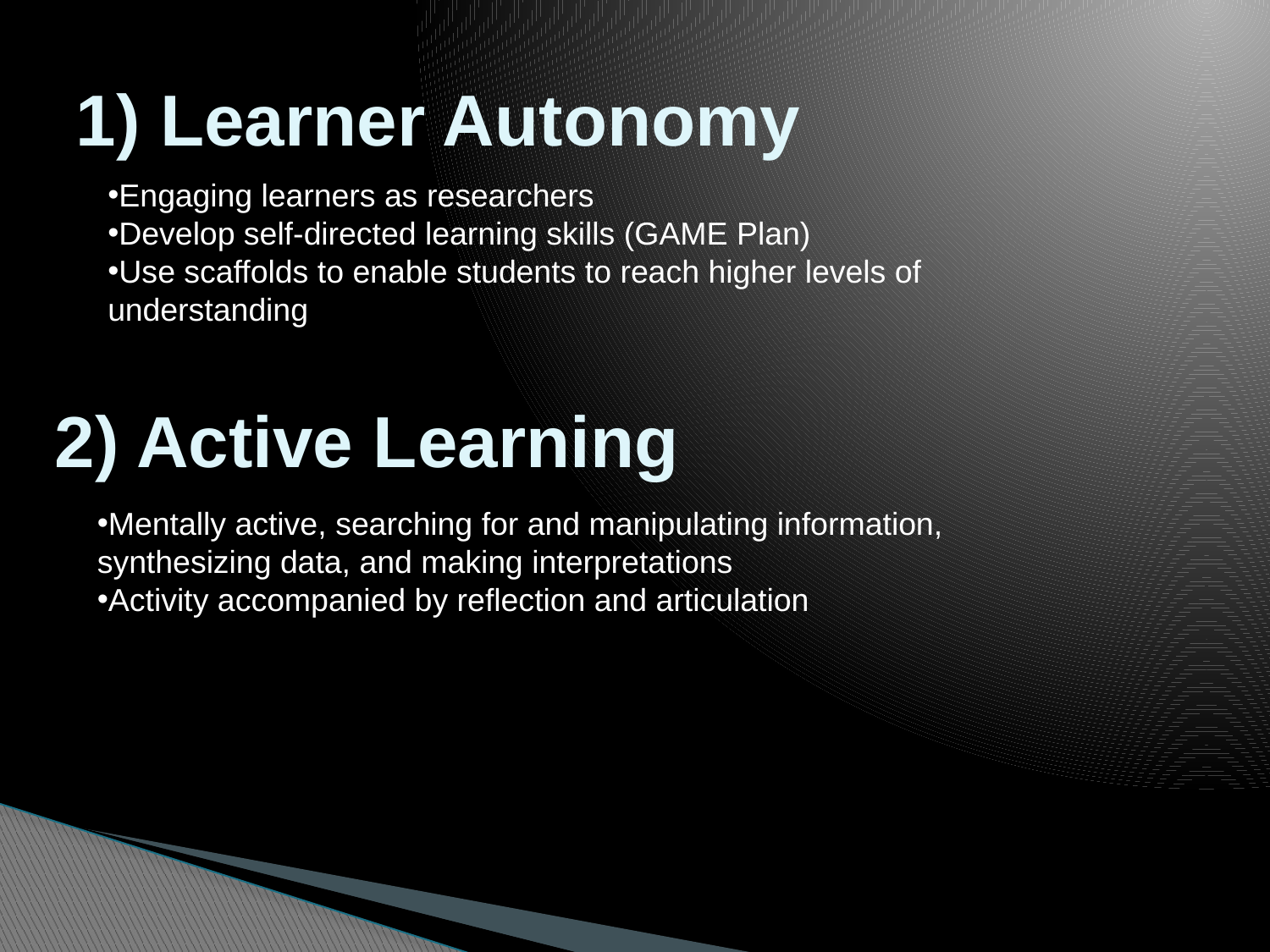

# 1) Learner Autonomy
Engaging learners as researchers
Develop self-directed learning skills (GAME Plan)
Use scaffolds to enable students to reach higher levels of understanding

2) Active Learning
Mentally active, searching for and manipulating information, synthesizing data, and making interpretations
Activity accompanied by reflection and articulation